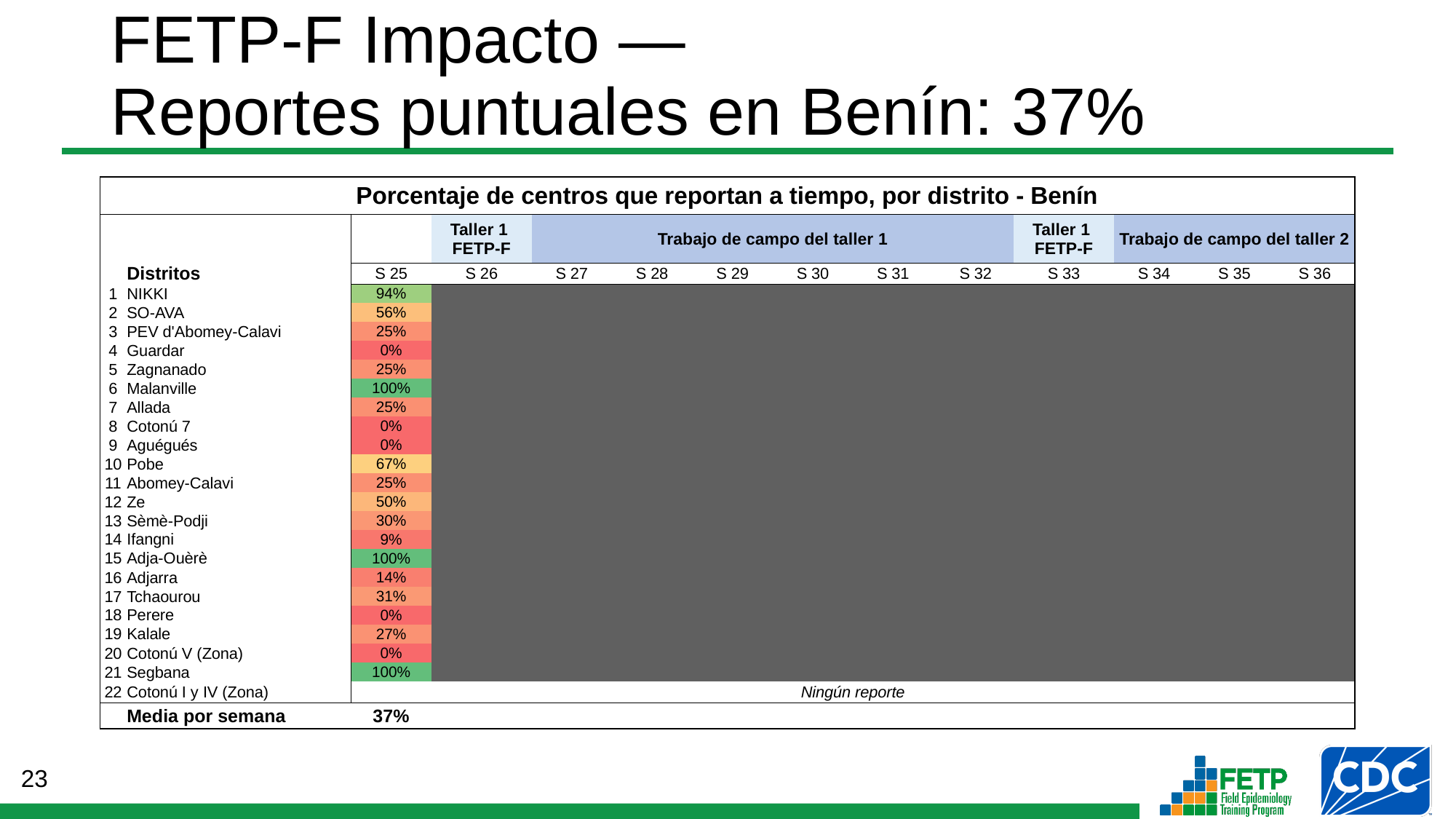

# FETP-F Impacto — Reportes puntuales en Benín: 37%
| Porcentaje de centros que reportan a tiempo, por distrito - Benín |  |  |  |  |  |  |  |  |  |  |  |  |  |
| --- | --- | --- | --- | --- | --- | --- | --- | --- | --- | --- | --- | --- | --- |
|  |  |  | Taller 1 FETP-F | Trabajo de campo del taller 1 |  |  |  |  |  | Taller 1 FETP-F | Trabajo de campo del taller 2 |  |  |
|  | Distritos | S 25 | S 26 | S 27 | S 28 | S 29 | S 30 | S 31 | S 32 | S 33 | S 34 | S 35 | S 36 |
| 1 | NIKKI | 94% |  |  |  |  |  |  |  |  |  |  |  |
| 2 | SO-AVA | 56% |  |  |  |  |  |  |  |  |  |  |  |
| 3 | PEV d'Abomey-Calavi | 25% |  |  |  |  |  |  |  |  |  |  |  |
| 4 | Guardar | 0% |  |  |  |  |  |  |  |  |  |  |  |
| 5 | Zagnanado | 25% |  |  |  |  |  |  |  |  |  |  |  |
| 6 | Malanville | 100% |  |  |  |  |  |  |  |  |  |  |  |
| 7 | Allada | 25% |  |  |  |  |  |  |  |  |  |  |  |
| 8 | Cotonú 7 | 0% |  |  |  |  |  |  |  |  |  |  |  |
| 9 | Aguégués | 0% |  |  |  |  |  |  |  |  |  |  |  |
| 10 | Pobe | 67% |  |  |  |  |  |  |  |  |  |  |  |
| 11 | Abomey-Calavi | 25% |  |  |  |  |  |  |  |  |  |  |  |
| 12 | Ze | 50% |  |  |  |  |  |  |  |  |  |  |  |
| 13 | Sèmè-Podji | 30% |  |  |  |  |  |  |  |  |  |  |  |
| 14 | Ifangni | 9% |  |  |  |  |  |  |  |  |  |  |  |
| 15 | Adja-Ouèrè | 100% |  |  |  |  |  |  |  |  |  |  |  |
| 16 | Adjarra | 14% |  |  |  |  |  |  |  |  |  |  |  |
| 17 | Tchaourou | 31% |  |  |  |  |  |  |  |  |  |  |  |
| 18 | Perere | 0% |  |  |  |  |  |  |  |  |  |  |  |
| 19 | Kalale | 27% |  |  |  |  |  |  |  |  |  |  |  |
| 20 | Cotonú V (Zona) | 0% |  |  |  |  |  |  |  |  |  |  |  |
| 21 | Segbana | 100% |  |  |  |  |  |  |  |  |  |  |  |
| 22 | Cotonú I y IV (Zona) | Ningún reporte |  |  |  |  |  |  |  |  |  |  |  |
|  | Media por semana | 37% |  |  |  |  |  |  |  |  |  |  |  |